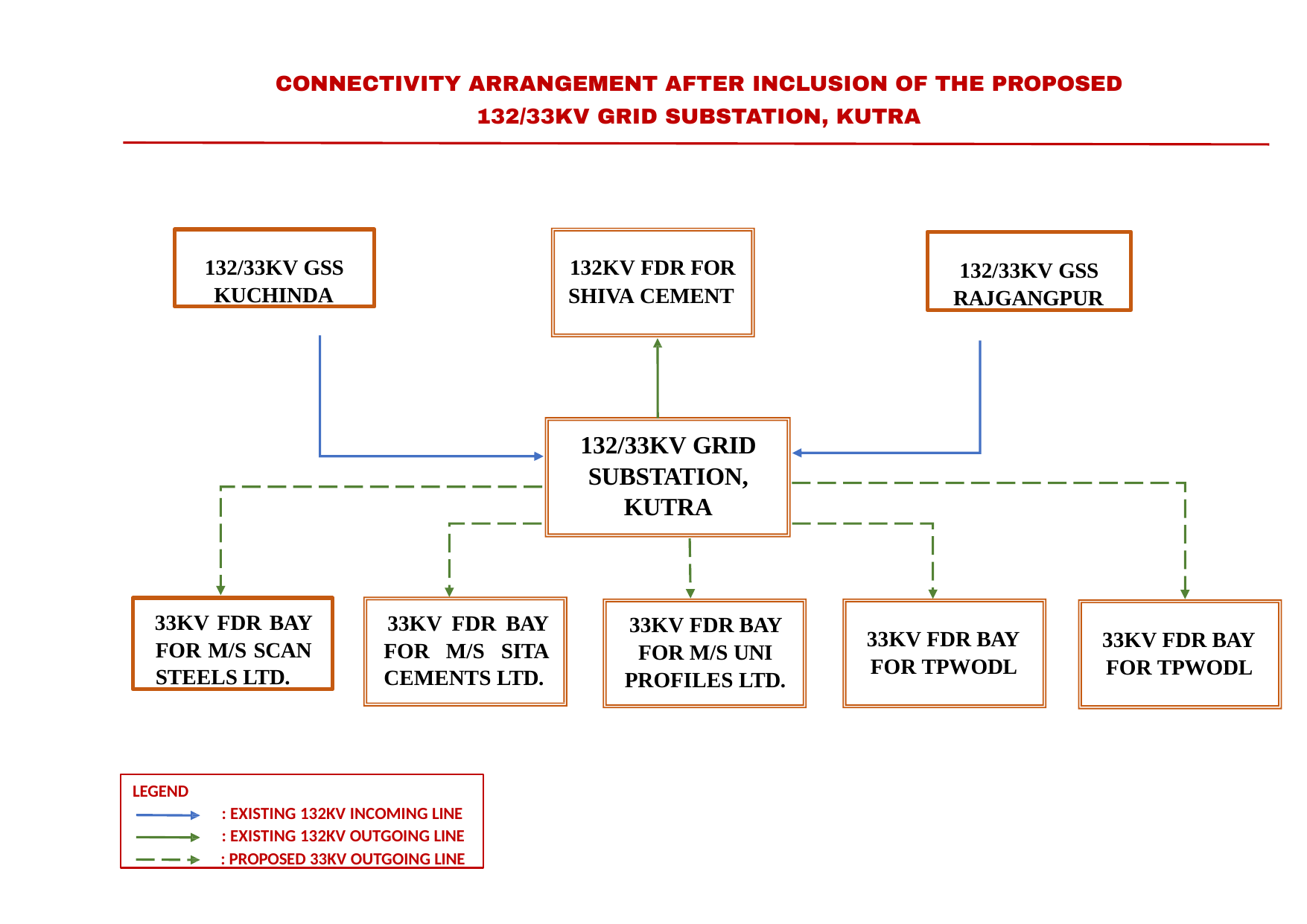

CONNECTIVITY ARRANGEMENT AFTER INCLUSION OF THE PROPOSED 132/33KV GRID SUBSTATION, KUTRA

132/33KV GSS KUCHINDA
132/33KV GSS RAJGANGPUR
132KV FDR FOR SHIVA CEMENT

132/33KV GRID SUBSTATION, KUTRA

33KV FDR BAY FOR M/S SCAN STEELS LTD.

33KV FDR BAY FOR M/S SITA CEMENTS LTD.
33KV FDR BAY FOR M/S UNI PROFILES LTD.
33KV FDR BAY FOR TPWODL
33KV FDR BAY FOR TPWODL
LEGEND
: EXISTING 132KV INCOMING LINE
: EXISTING 132KV OUTGOING LINE
: PROPOSED 33KV OUTGOING LINE